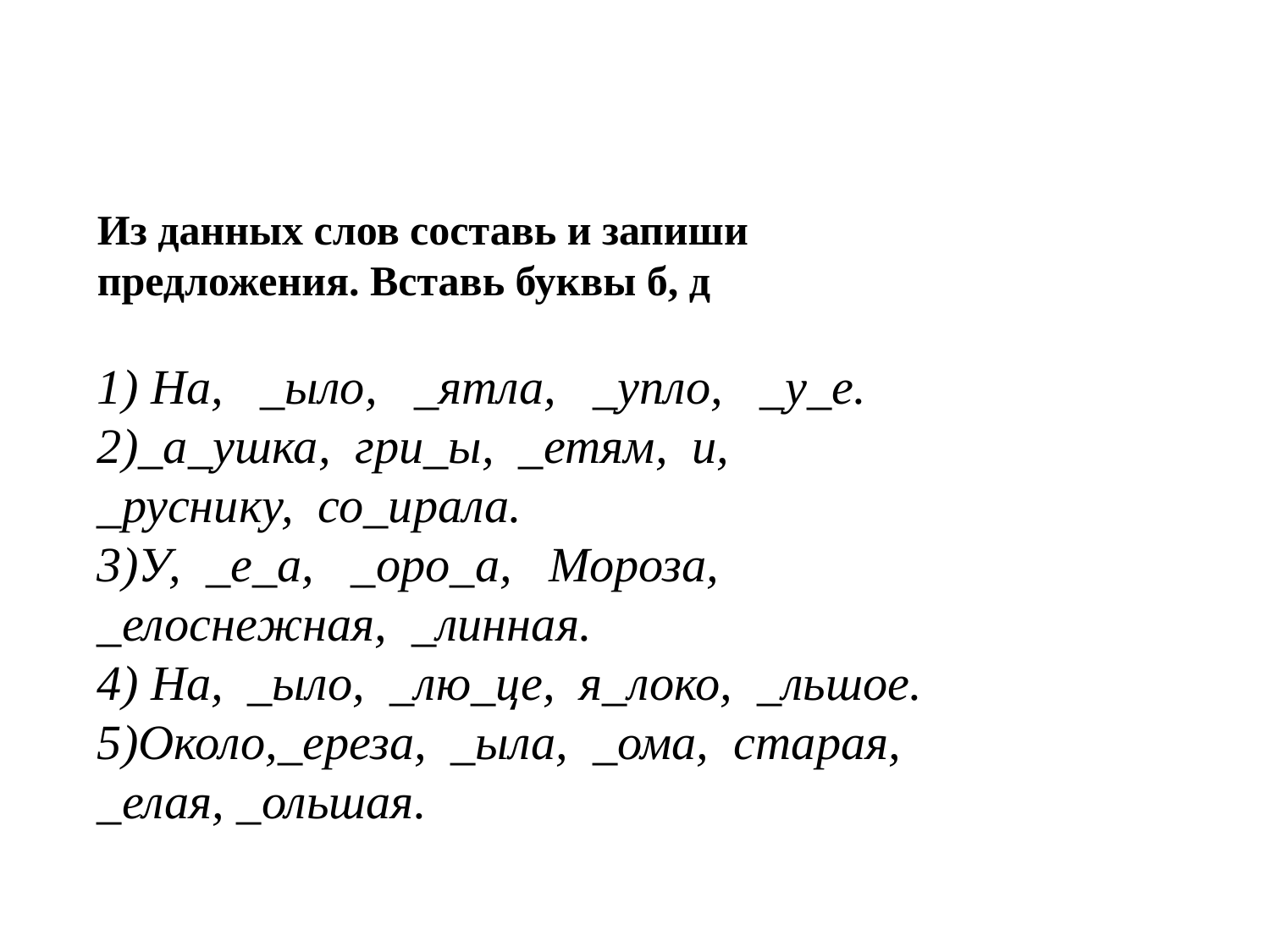

Из данных слов составь и запиши предложения. Вставь буквы б, д

1) На,   _ыло,   _ятла,   _упло,   _у_е.
2)_а_ушка,  гри_ы,  _етям,  и,  _руснику,  со_ирала.
3)У,  _е_а,   _оро_а,   Мороза,   _елоснежная,  _линная.
4) На,  _ыло,  _лю_це,  я_локо,  _льшое.
5)Около,_ереза,  _ыла,  _ома,  старая,  _елая, _ольшая.